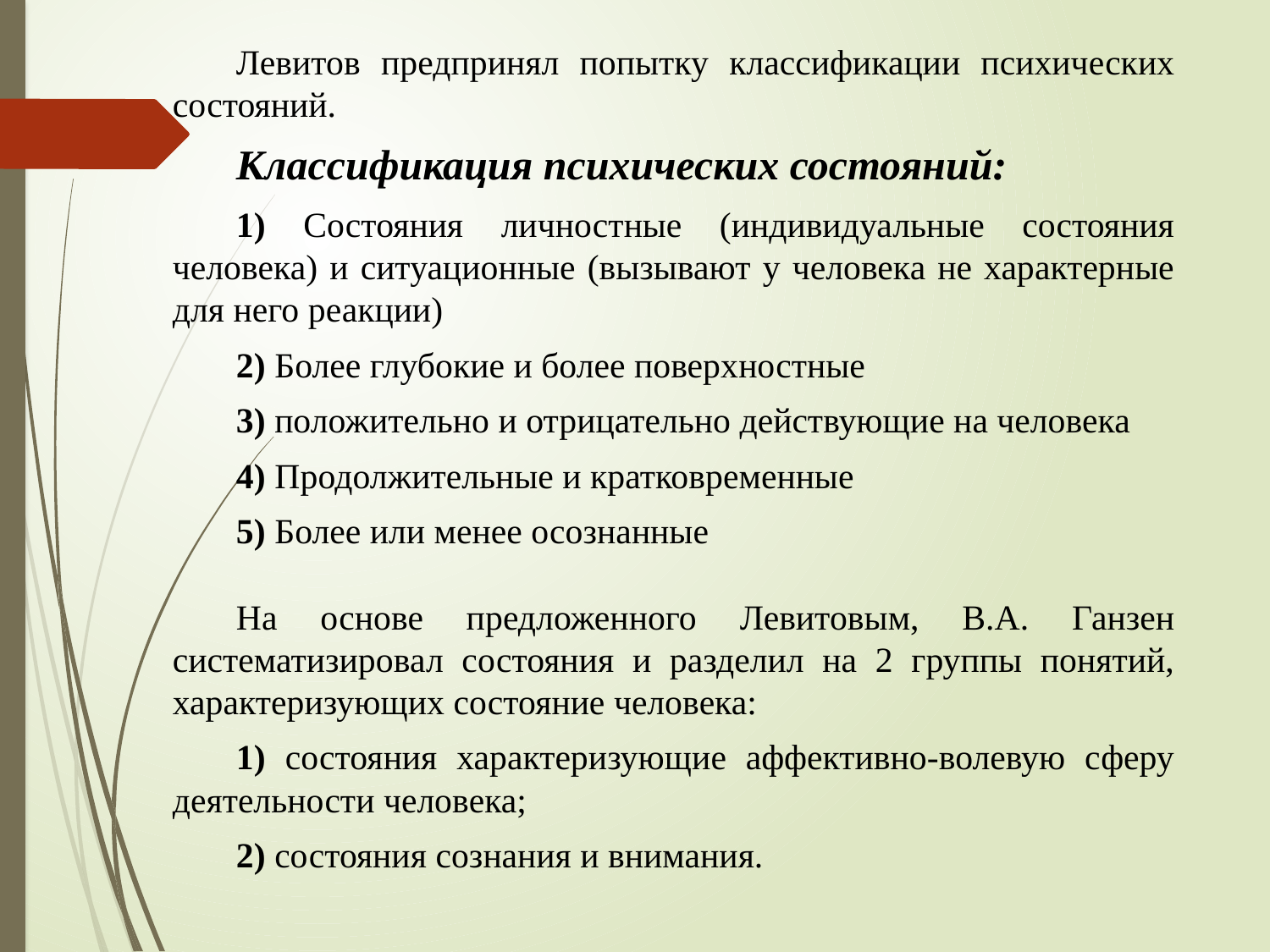

Левитов предпринял попытку классификации психических состояний.
Классификация психических состояний:
1) Состояния личностные (индивидуальные состояния человека) и ситуационные (вызывают у человека не характерные для него реакции)
2) Более глубокие и более поверхностные
3) положительно и отрицательно действующие на человека
4) Продолжительные и кратковременные
5) Более или менее осознанные

На основе предложенного Левитовым, В.А. Ганзен систематизировал состояния и разделил на 2 группы понятий, характеризующих состояние человека:
1) состояния характеризующие аффективно-волевую сферу деятельности человека;
2) состояния сознания и внимания.